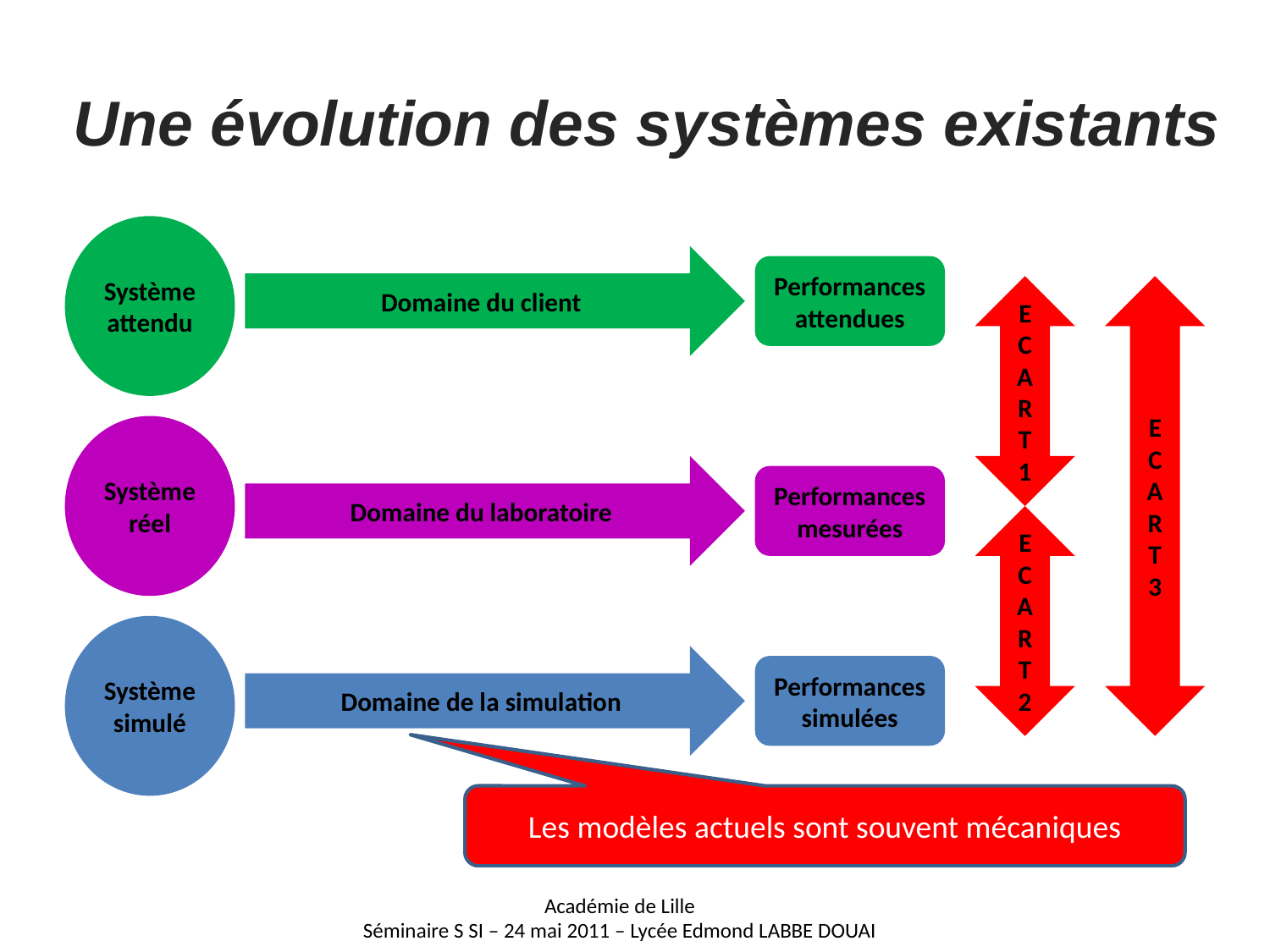

Une évolution des systèmes existants
Système attendu
Domaine du client
Performances attendues
ECART
1
ECART 3
Système réel
Domaine du laboratoire
Performances mesurées
ECART 2
Système simulé
Domaine de la simulation
Performances simulées
Les modèles actuels sont souvent mécaniques
Académie de Lille
Séminaire S SI – 24 mai 2011 – Lycée Edmond LABBE DOUAI